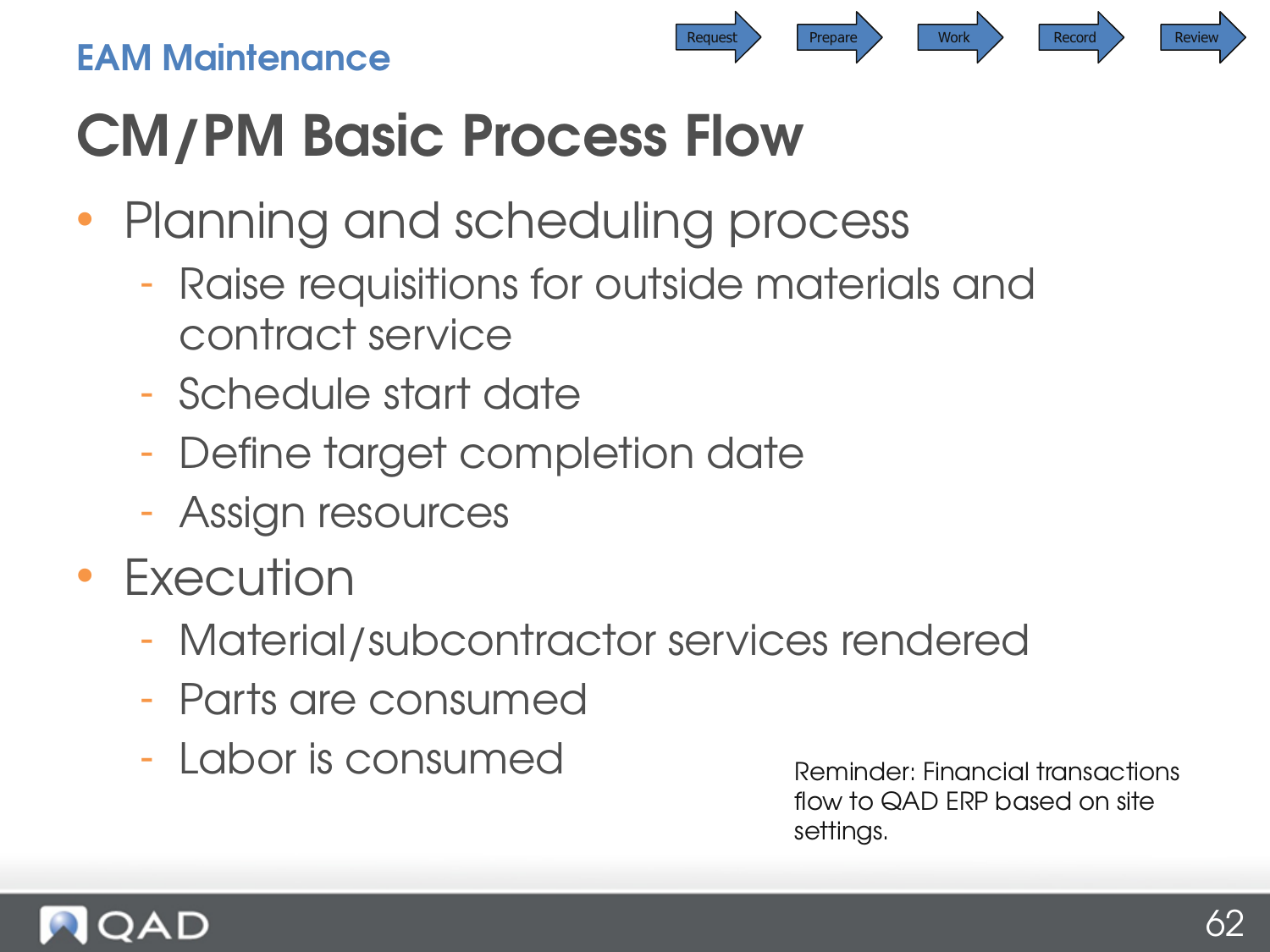

Request
Prepare
Work
Record
Review
EAM Maintenance
# CM/PM Basic Process Flow
Planning and scheduling process
Raise requisitions for outside materials and contract service
Schedule start date
Define target completion date
Assign resources
Execution
Material/subcontractor services rendered
Parts are consumed
Labor is consumed

Reminder: Financial transactions flow to QAD ERP based on site settings.

62